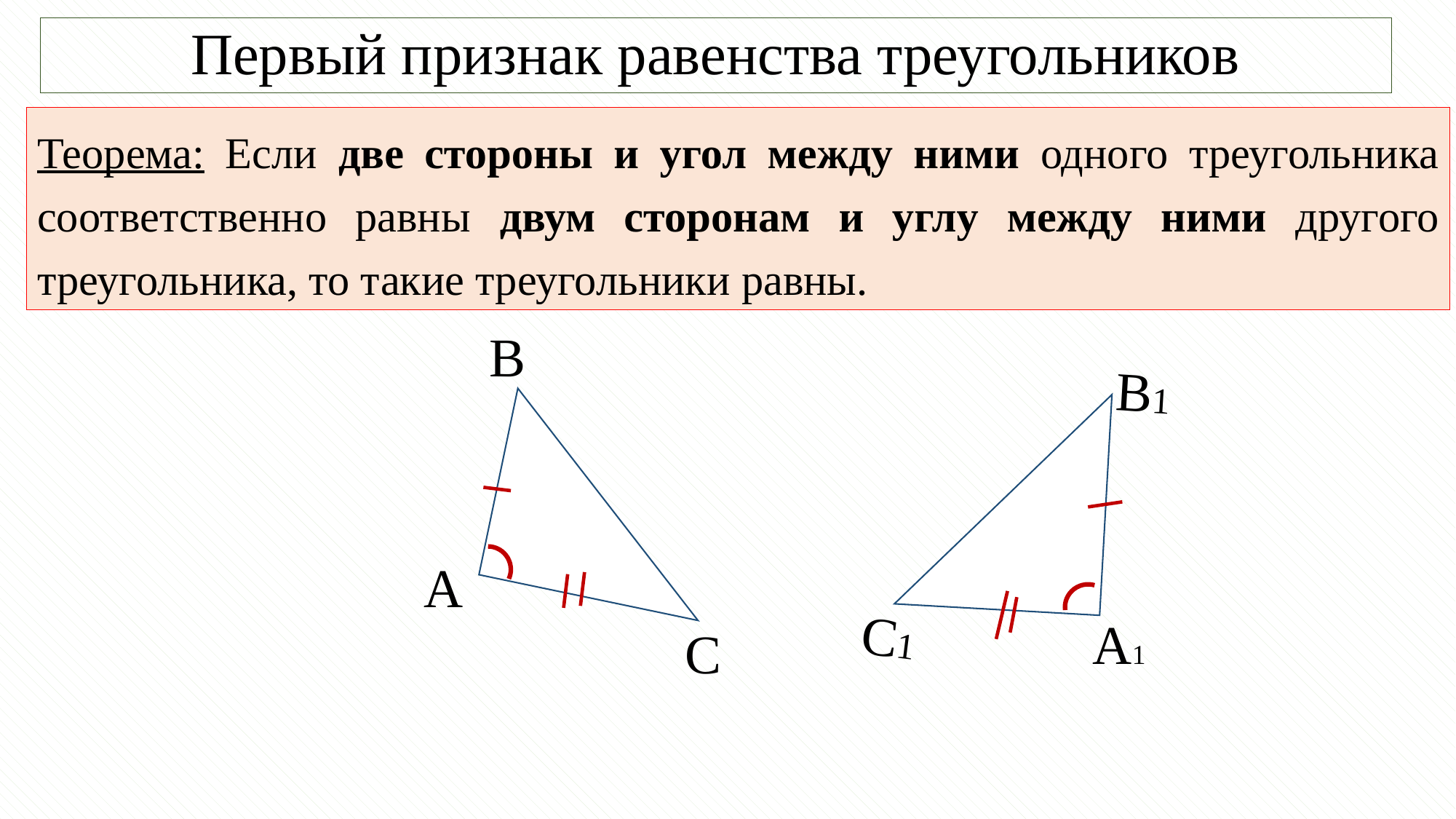

Первый признак равенства треугольников
Теорема: Если две стороны и угол между ними одного треугольника соответственно равны двум сторонам и углу между ними другого треугольника, то такие треугольники равны.
B
A
C

B1
A1
C1